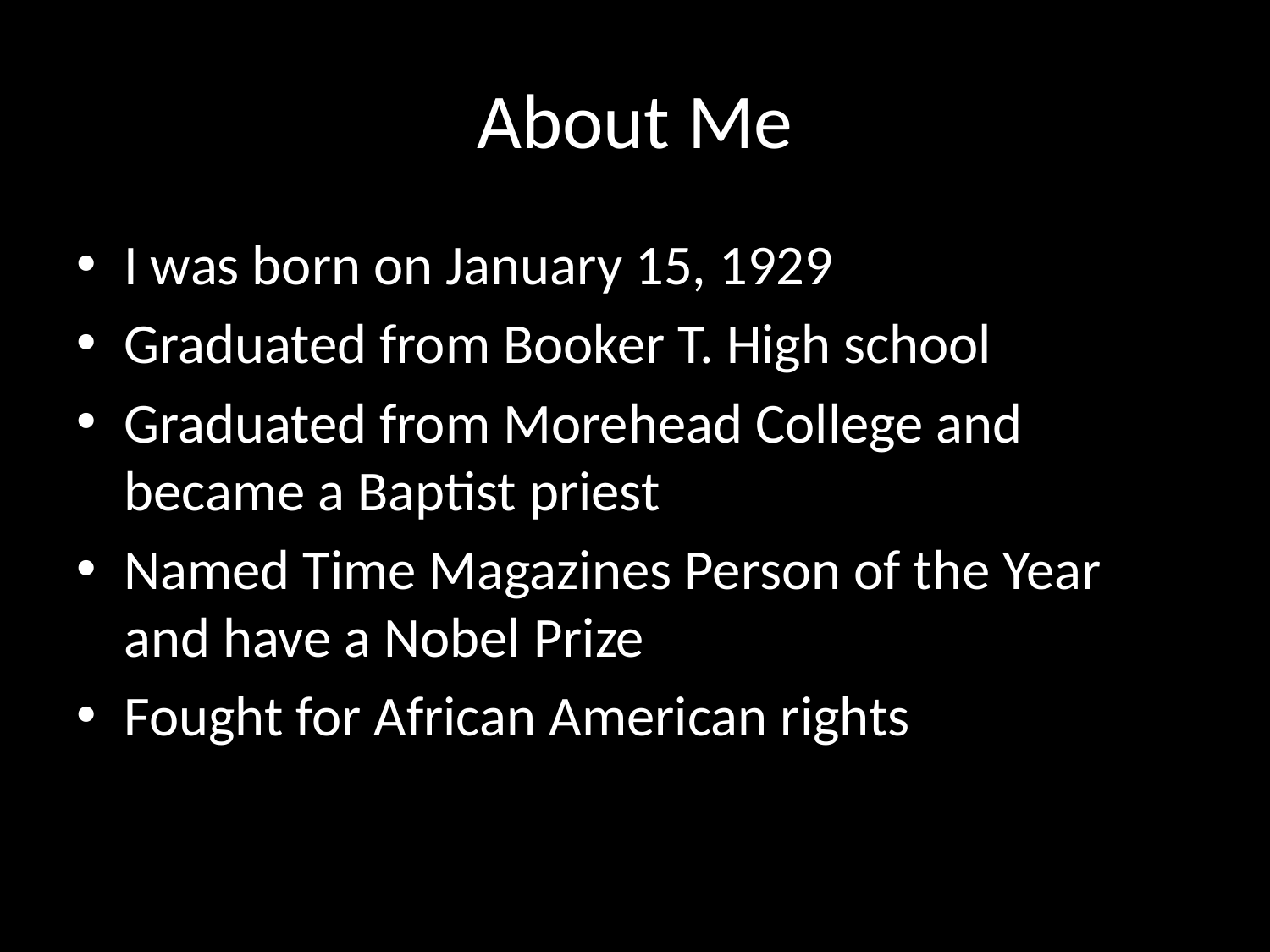

# About Me
I was born on January 15, 1929
Graduated from Booker T. High school
Graduated from Morehead College and became a Baptist priest
Named Time Magazines Person of the Year and have a Nobel Prize
Fought for African American rights